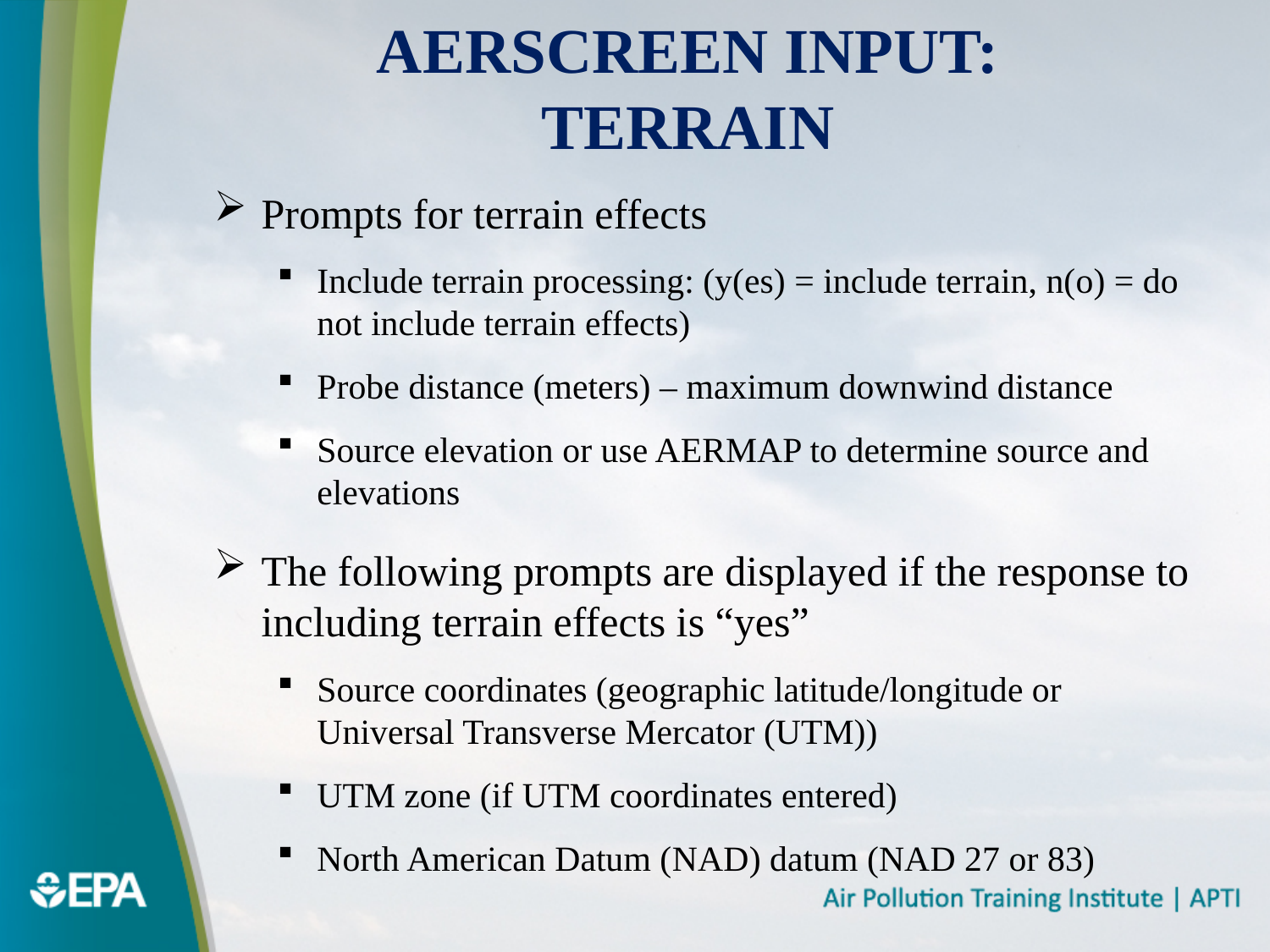

# AERSCREEN Input: Terrain
Prompts for terrain effects
Include terrain processing: (y(es) = include terrain, n(o) = do not include terrain effects)
Probe distance (meters) – maximum downwind distance
Source elevation or use AERMAP to determine source and elevations
The following prompts are displayed if the response to including terrain effects is “yes”
Source coordinates (geographic latitude/longitude or Universal Transverse Mercator (UTM))
UTM zone (if UTM coordinates entered)
North American Datum (NAD) datum (NAD 27 or 83)